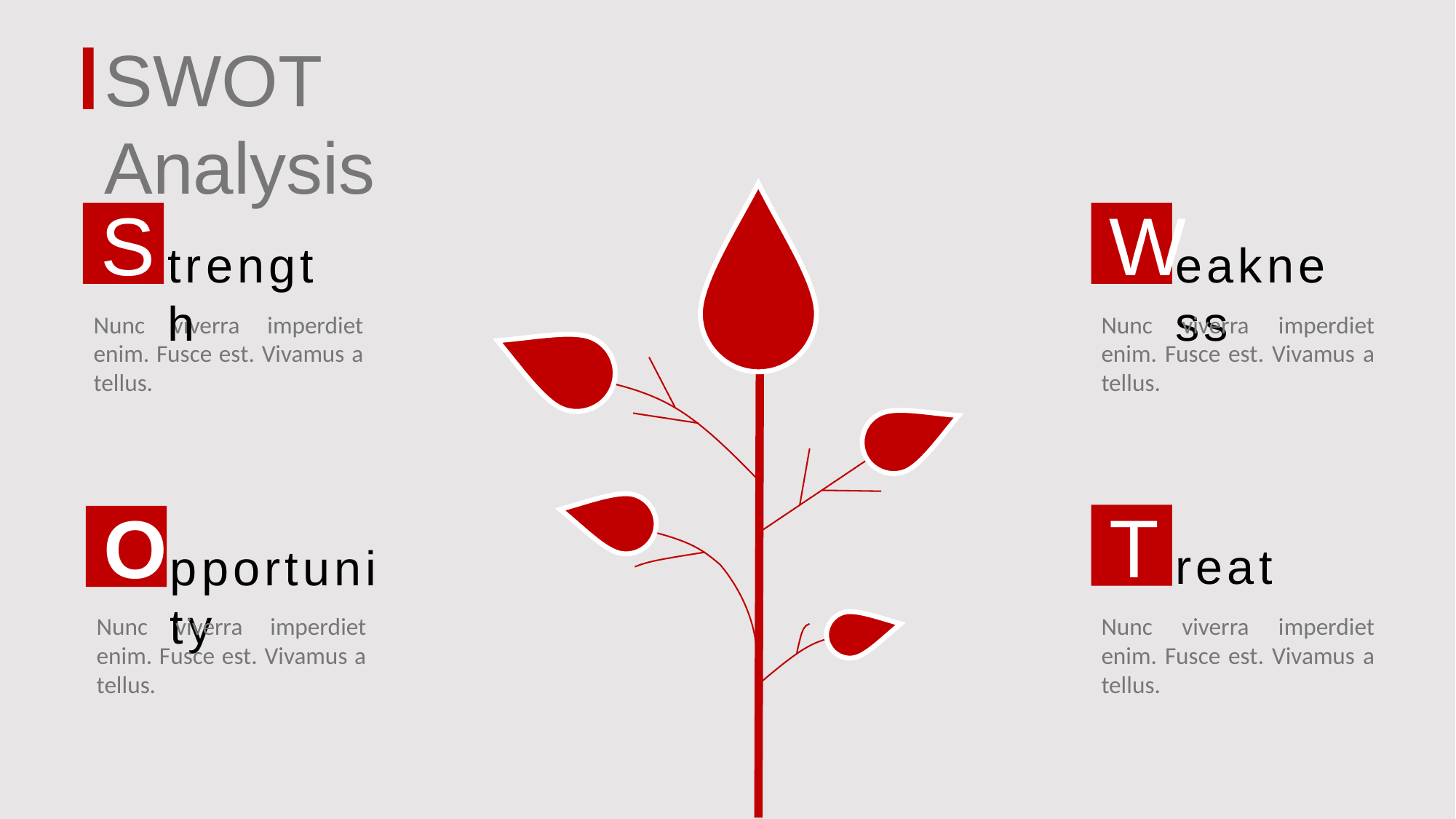

SWOT Analysis

S

trength
W

eakness
Nunc viverra imperdiet enim. Fusce est. Vivamus a tellus.
Nunc viverra imperdiet enim. Fusce est. Vivamus a tellus.
T

reat
O

pportunity
Nunc viverra imperdiet enim. Fusce est. Vivamus a tellus.
Nunc viverra imperdiet enim. Fusce est. Vivamus a tellus.